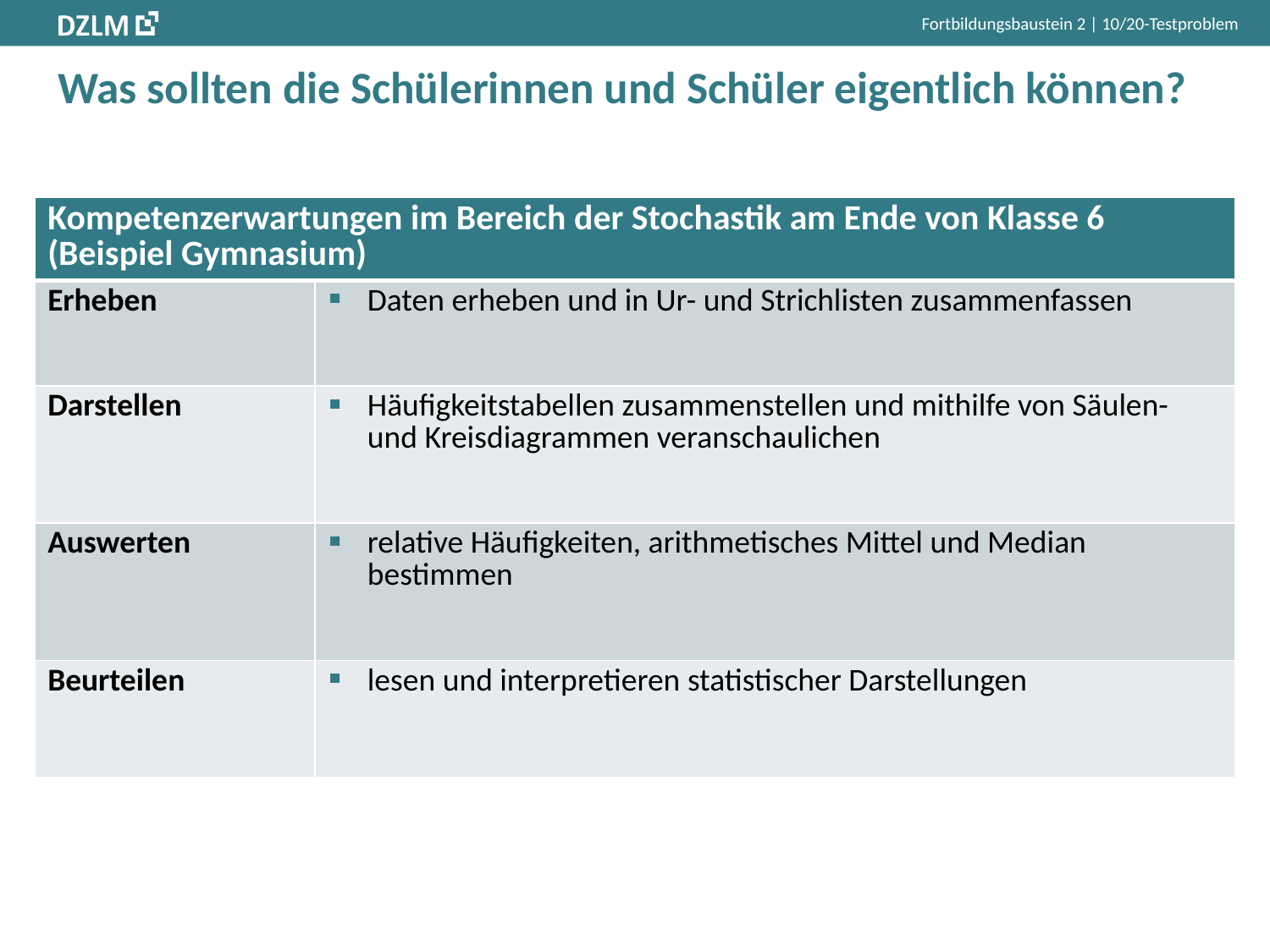

Fortbildungsbaustein 2 | 10/20-Testproblem

# Was sollten die Schülerinnen und Schüler eigentlich können?
| Kompetenzerwartungen im Bereich der Stochastik am Ende von Klasse 6 (Beispiel Gymnasium) |  |
| --- | --- |
| Erheben | Daten erheben und in Ur- und Strichlisten zusammenfassen |
| Darstellen | Häufigkeitstabellen zusammenstellen und mithilfe von Säulen- und Kreisdiagrammen veranschaulichen |
| Auswerten | relative Häufigkeiten, arithmetisches Mittel und Median bestimmen |
| Beurteilen | lesen und interpretieren statistischer Darstellungen |